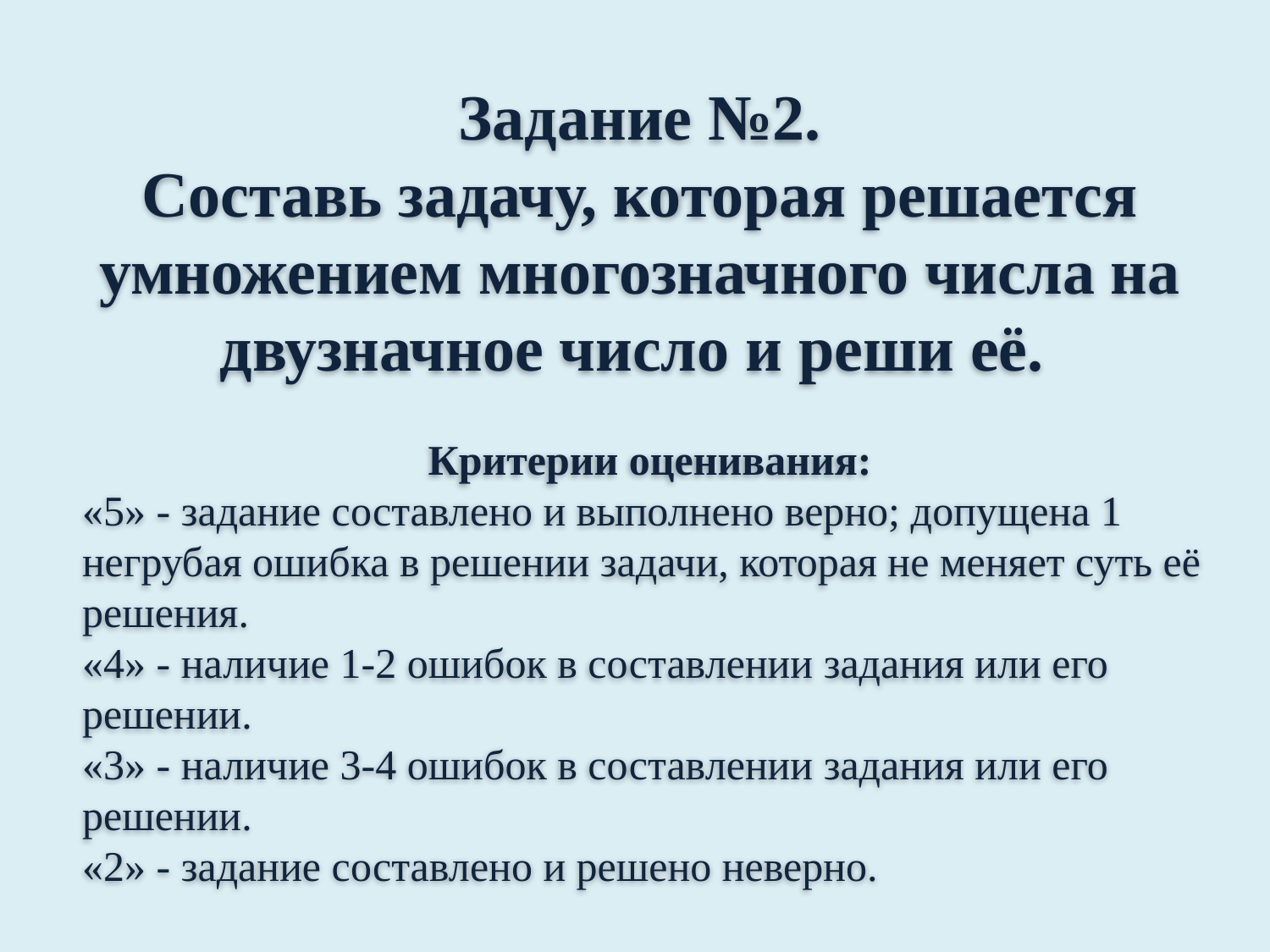

Задание №2.
Составь задачу, которая решается умножением многозначного числа на двузначное число и реши её.

Критерии оценивания:
«5» - задание составлено и выполнено верно; допущена 1 негрубая ошибка в решении задачи, которая не меняет суть её решения.
«4» - наличие 1-2 ошибок в составлении задания или его решении.
«3» - наличие 3-4 ошибок в составлении задания или его решении.
«2» - задание составлено и решено неверно.